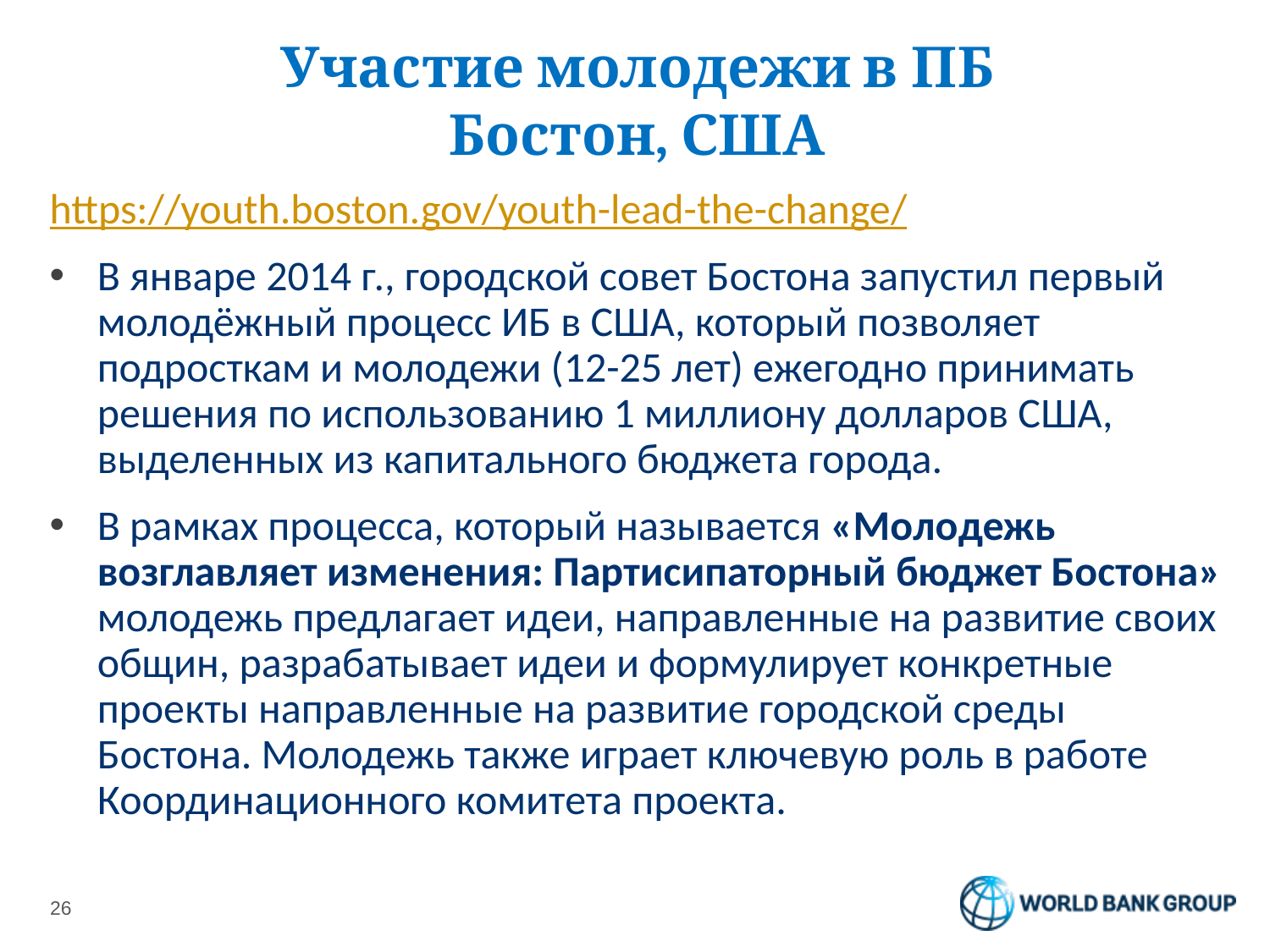

# Участие молодежи в ПБ Бостон, США
https://youth.boston.gov/youth-lead-the-change/
В январе 2014 г., городской совет Бостона запустил первый молодёжный процесс ИБ в США, который позволяет подросткам и молодежи (12-25 лет) ежегодно принимать решения по использованию 1 миллиону долларов США, выделенных из капитального бюджета города.
В рамках процесса, который называется «Молодежь возглавляет изменения: Партисипаторный бюджет Бостона» молодежь предлагает идеи, направленные на развитие своих общин, разрабатывает идеи и формулирует конкретные проекты направленные на развитие городской среды Бостона. Молодежь также играет ключевую роль в работе Координационного комитета проекта.
26